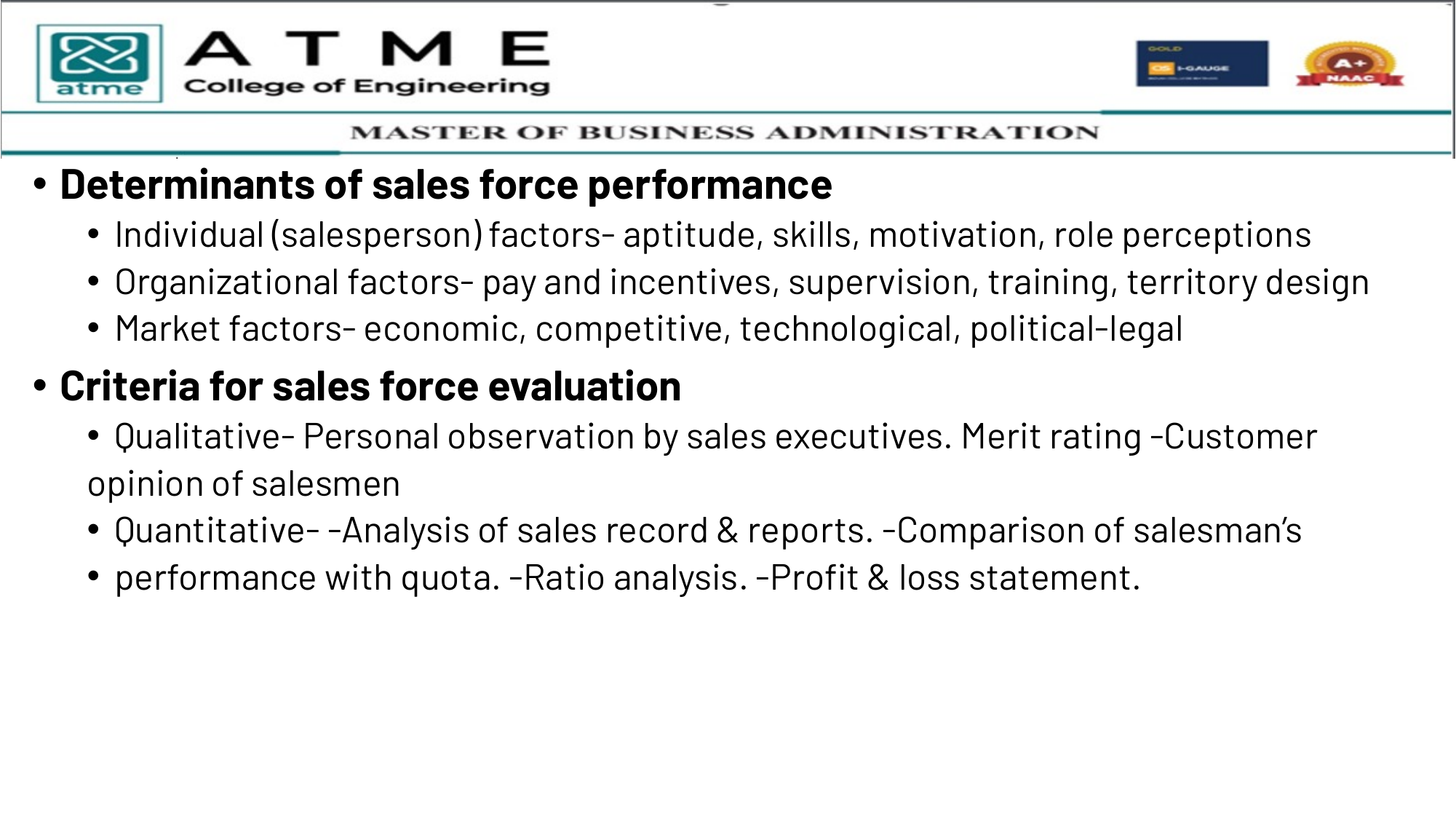

Determinants of sales force performance
Individual (salesperson) factors- aptitude, skills, motivation, role perceptions
Organizational factors- pay and incentives, supervision, training, territory design
Market factors- economic, competitive, technological, political-legal
Criteria for sales force evaluation
Qualitative- Personal observation by sales executives. Merit rating -Customer
opinion of salesmen
Quantitative- -Analysis of sales record & reports. -Comparison of salesman’s
performance with quota. -Ratio analysis. -Profit & loss statement.